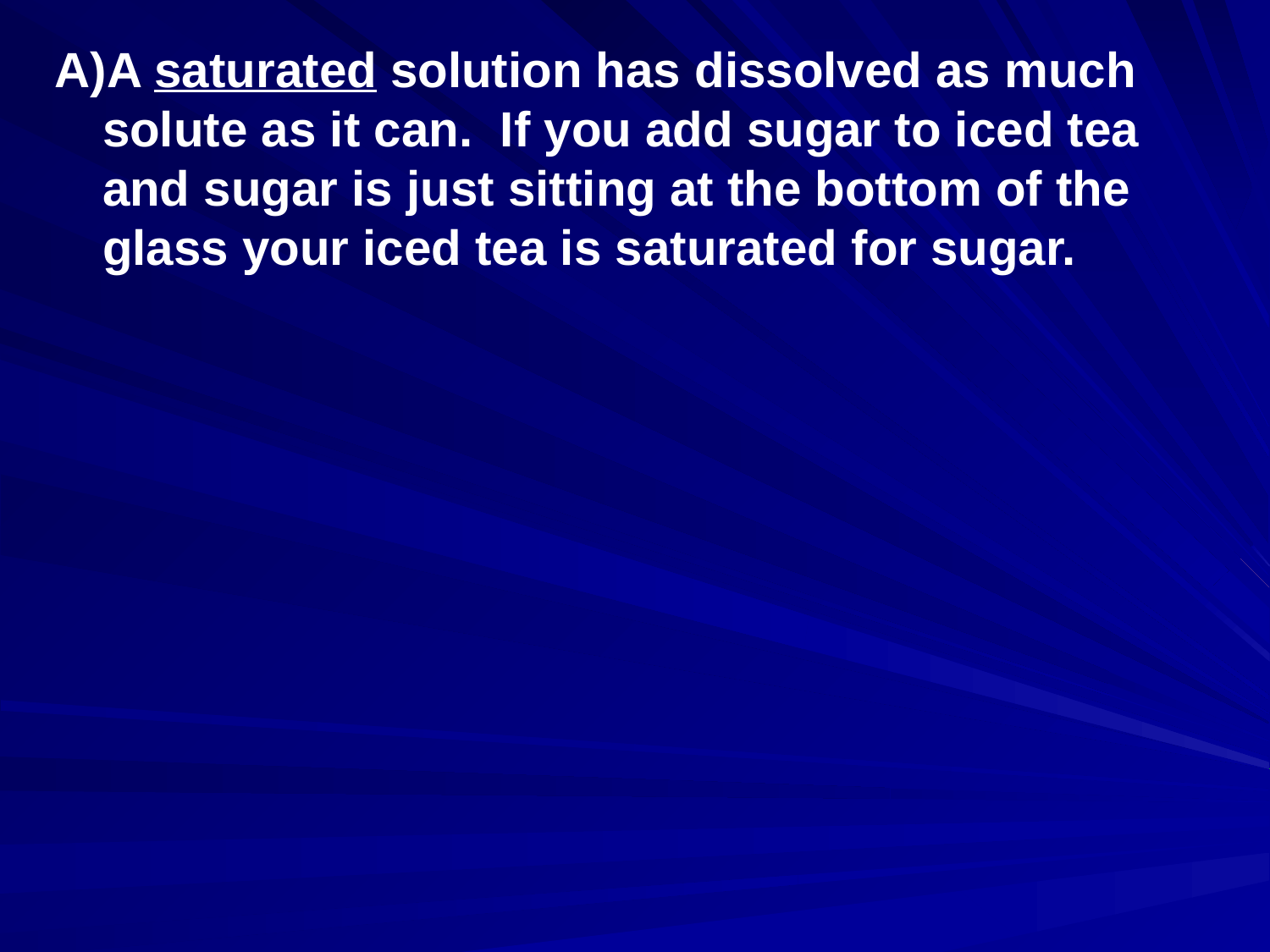

A saturated solution has dissolved as much solute as it can.  If you add sugar to iced tea and sugar is just sitting at the bottom of the glass your iced tea is saturated for sugar.